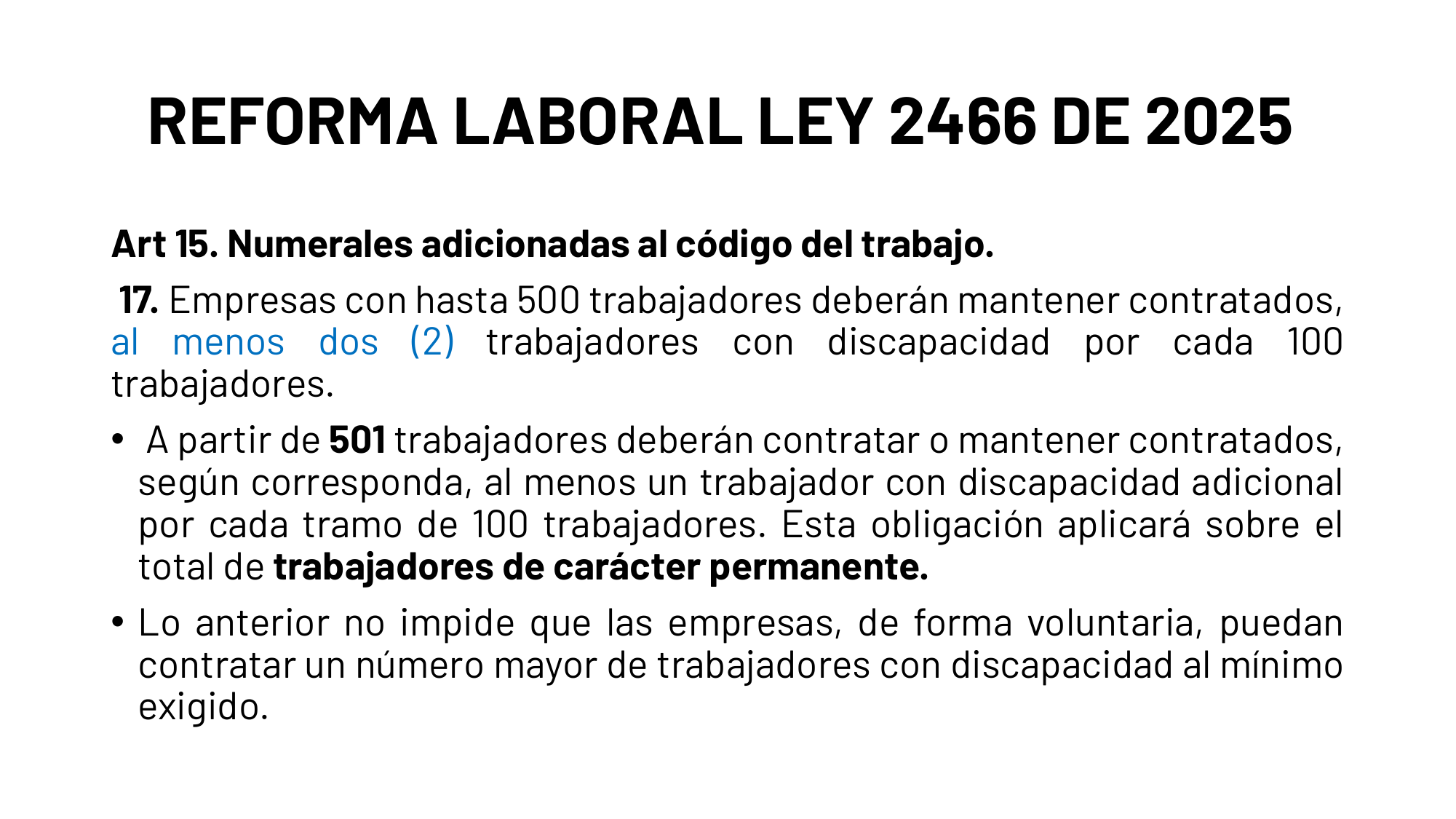

# REFORMA LABORAL LEY 2466 DE 2025
Art 15. Numerales adicionadas al código del trabajo.
 17. Empresas con hasta 500 trabajadores deberán mantener contratados, al menos dos (2) trabajadores con discapacidad por cada 100 trabajadores.
 A partir de 501 trabajadores deberán contratar o mantener contratados, según corresponda, al menos un trabajador con discapacidad adicional por cada tramo de 100 trabajadores. Esta obligación aplicará sobre el total de trabajadores de carácter permanente.
Lo anterior no impide que las empresas, de forma voluntaria, puedan contratar un número mayor de trabajadores con discapacidad al mínimo exigido.